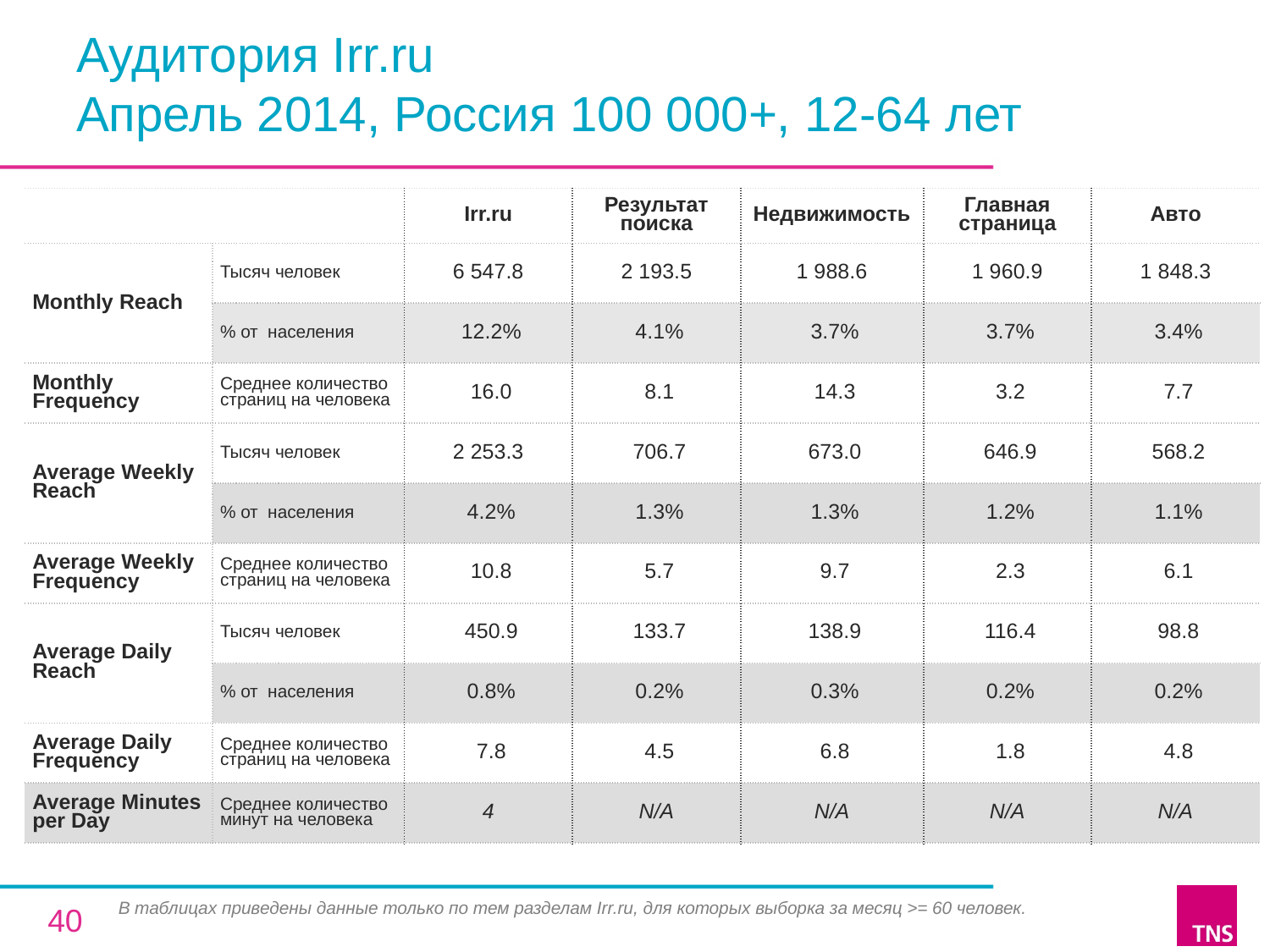

# Аудитория Irr.ru Апрель 2014, Россия 100 000+, 12-64 лет
|  |  | Irr.ru | Результат поиска | Недвижимость | Главная страница | Авто |
| --- | --- | --- | --- | --- | --- | --- |
| Monthly Reach | Тысяч человек | 6 547.8 | 2 193.5 | 1 988.6 | 1 960.9 | 1 848.3 |
|  | % от населения | 12.2% | 4.1% | 3.7% | 3.7% | 3.4% |
| Monthly Frequency | Среднее количество страниц на человека | 16.0 | 8.1 | 14.3 | 3.2 | 7.7 |
| Average Weekly Reach | Тысяч человек | 2 253.3 | 706.7 | 673.0 | 646.9 | 568.2 |
|  | % от населения | 4.2% | 1.3% | 1.3% | 1.2% | 1.1% |
| Average Weekly Frequency | Среднее количество страниц на человека | 10.8 | 5.7 | 9.7 | 2.3 | 6.1 |
| Average Daily Reach | Тысяч человек | 450.9 | 133.7 | 138.9 | 116.4 | 98.8 |
|  | % от населения | 0.8% | 0.2% | 0.3% | 0.2% | 0.2% |
| Average Daily Frequency | Среднее количество страниц на человека | 7.8 | 4.5 | 6.8 | 1.8 | 4.8 |
| Average Minutes per Day | Среднее количество минут на человека | 4 | N/A | N/A | N/A | N/A |
В таблицах приведены данные только по тем разделам Irr.ru, для которых выборка за месяц >= 60 человек.
40